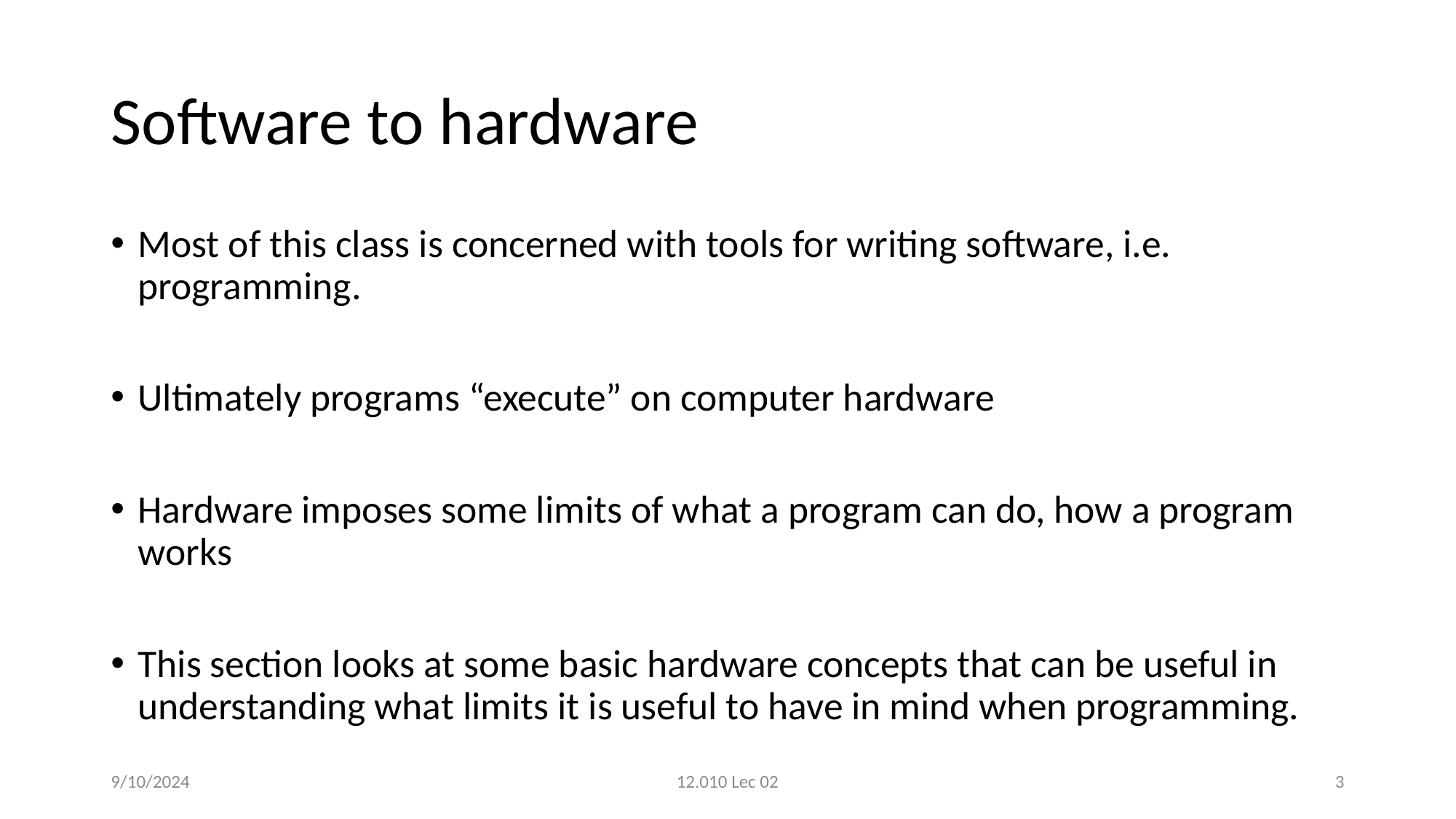

# Software to hardware
Most of this class is concerned with tools for writing software, i.e. programming.

Ultimately programs “execute” on computer hardware

Hardware imposes some limits of what a program can do, how a program works

This section looks at some basic hardware concepts that can be useful in understanding what limits it is useful to have in mind when programming.
9/10/2024
12.010 Lec 02
3